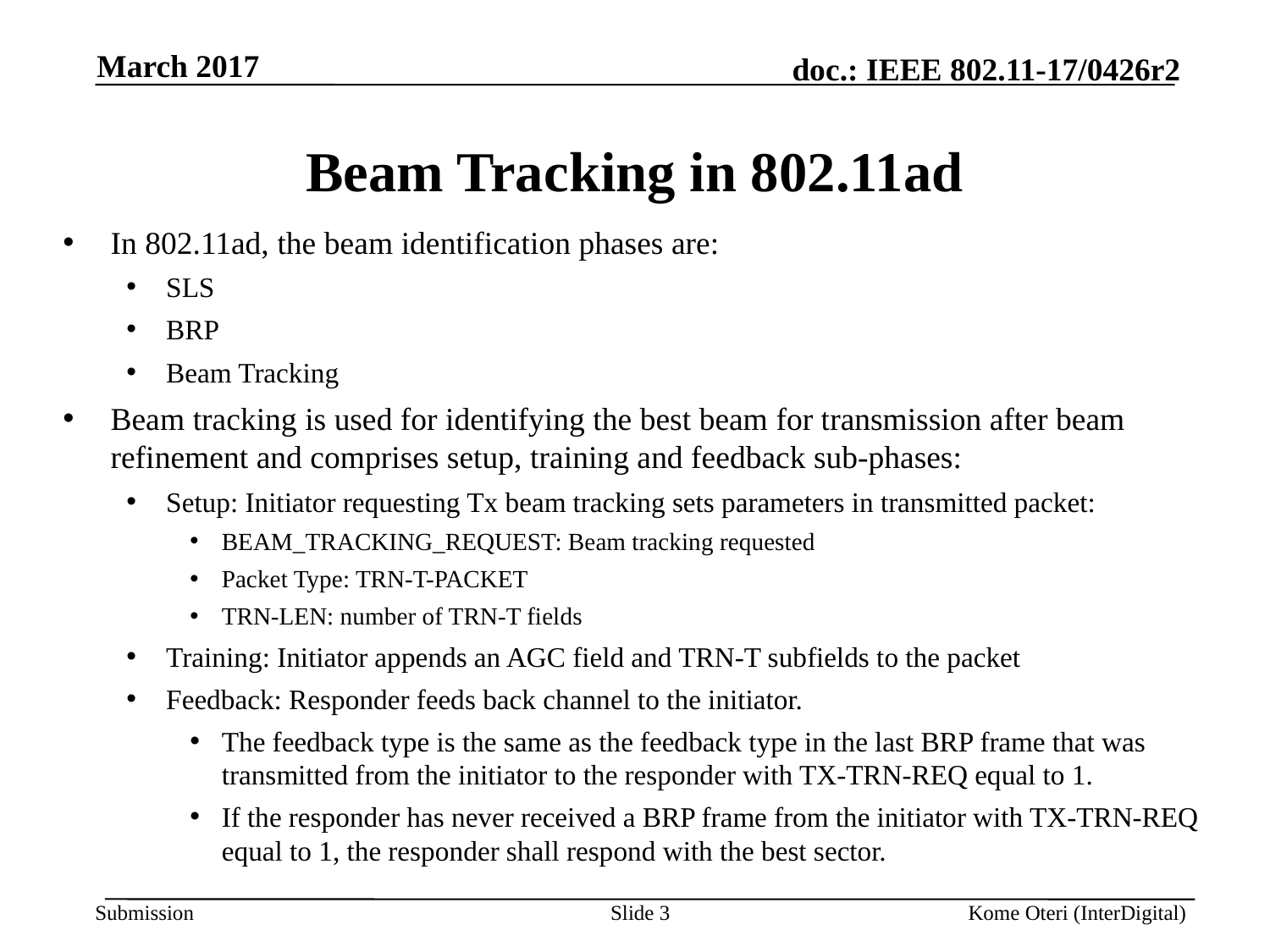

March 2017
# Beam Tracking in 802.11ad
In 802.11ad, the beam identification phases are:
SLS
BRP
Beam Tracking
Beam tracking is used for identifying the best beam for transmission after beam refinement and comprises setup, training and feedback sub-phases:
Setup: Initiator requesting Tx beam tracking sets parameters in transmitted packet:
BEAM_TRACKING_REQUEST: Beam tracking requested
Packet Type: TRN-T-PACKET
TRN-LEN: number of TRN-T fields
Training: Initiator appends an AGC field and TRN-T subfields to the packet
Feedback: Responder feeds back channel to the initiator.
The feedback type is the same as the feedback type in the last BRP frame that was transmitted from the initiator to the responder with TX-TRN-REQ equal to 1.
If the responder has never received a BRP frame from the initiator with TX-TRN-REQ equal to 1, the responder shall respond with the best sector.
Slide 3
Kome Oteri (InterDigital)